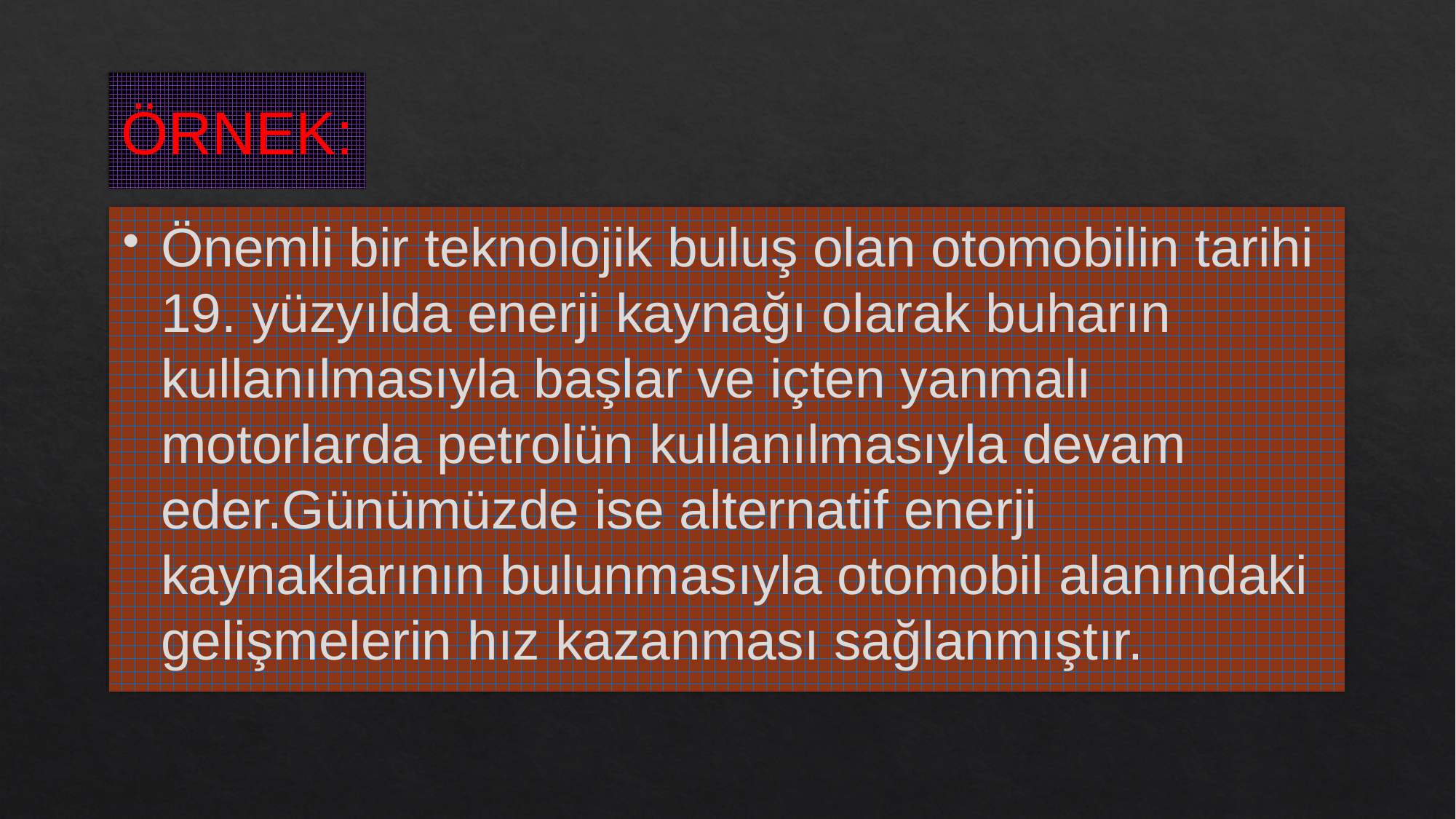

# ÖRNEK:
Önemli bir teknolojik buluş olan otomobilin tarihi 19. yüzyılda enerji kaynağı olarak buharın kullanılmasıyla başlar ve içten yanmalı  motorlarda petrolün kullanılmasıyla devam eder.Günümüzde ise alternatif enerji kaynaklarının bulunmasıyla otomobil alanındaki gelişmelerin hız kazanması sağlanmıştır.